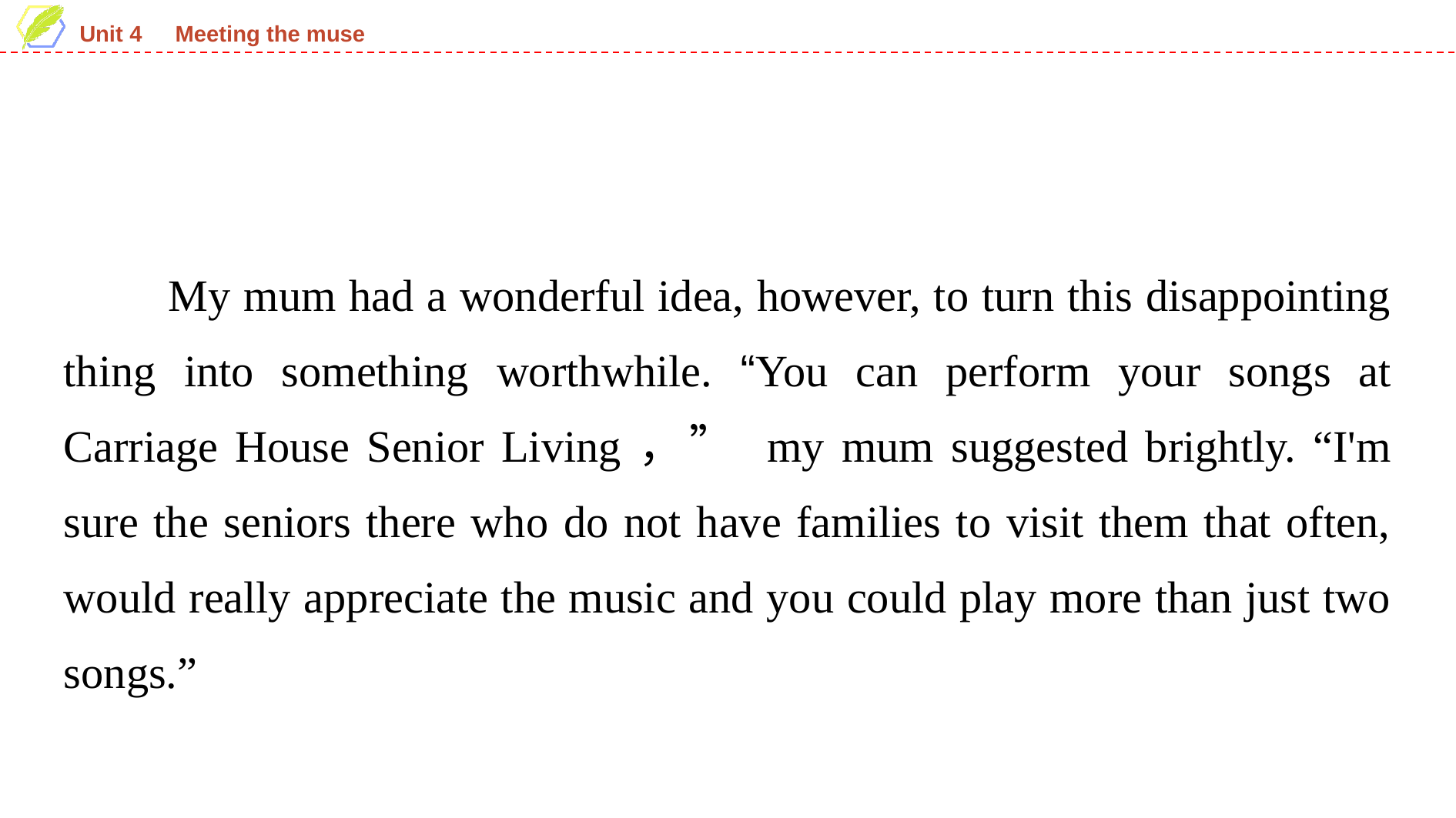

My mum had a wonderful idea, however, to turn this disappointing thing into something worthwhile. “You can perform your songs at Carriage House Senior Living，” my mum suggested brightly. “I'm sure the seniors there who do not have families to visit them that often, would really appreciate the music and you could play more than just two songs.”